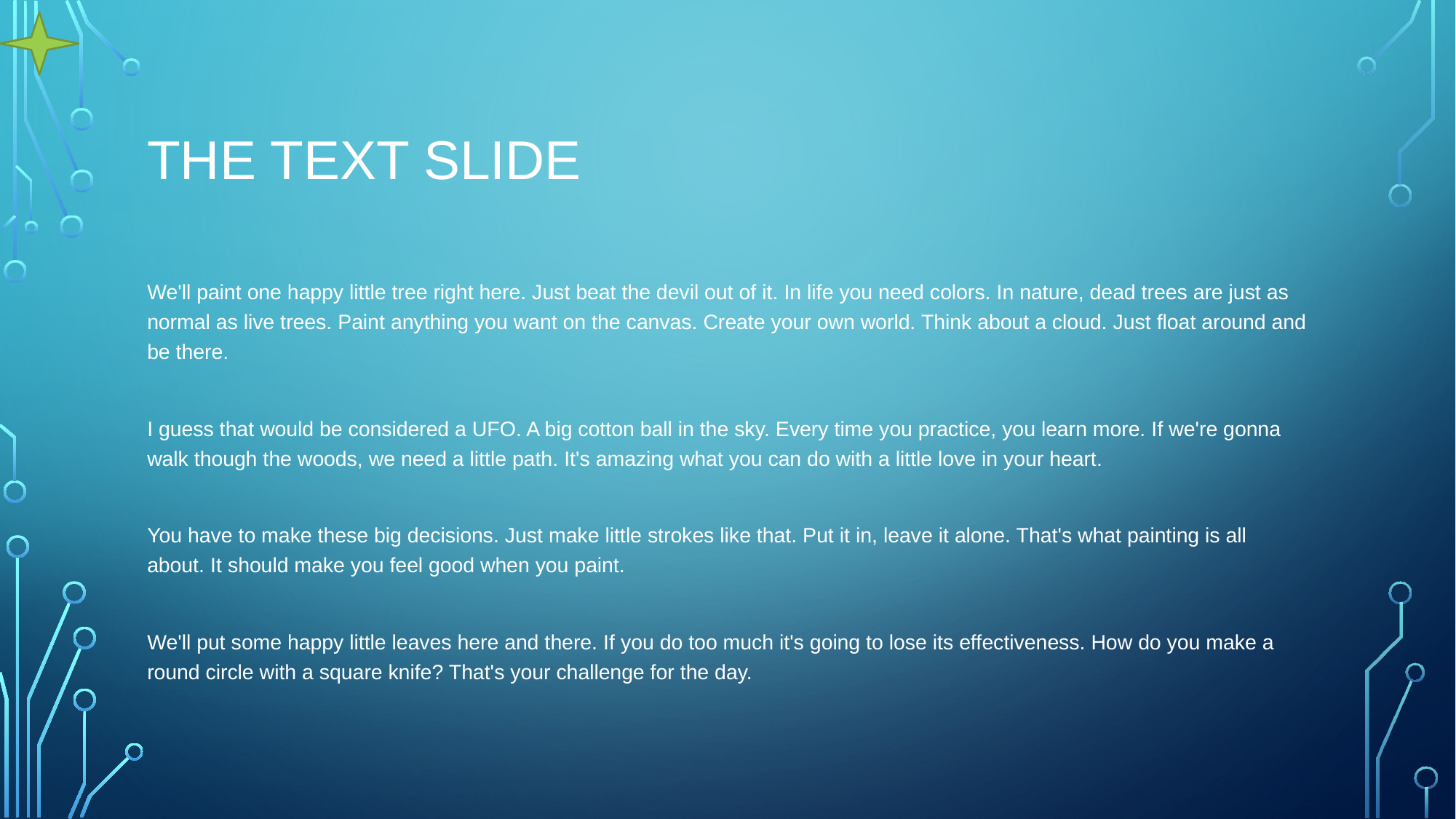

# The Text Slide
We'll paint one happy little tree right here. Just beat the devil out of it. In life you need colors. In nature, dead trees are just as normal as live trees. Paint anything you want on the canvas. Create your own world. Think about a cloud. Just float around and be there.

I guess that would be considered a UFO. A big cotton ball in the sky. Every time you practice, you learn more. If we're gonna walk though the woods, we need a little path. It's amazing what you can do with a little love in your heart.

You have to make these big decisions. Just make little strokes like that. Put it in, leave it alone. That's what painting is all about. It should make you feel good when you paint.

We'll put some happy little leaves here and there. If you do too much it's going to lose its effectiveness. How do you make a round circle with a square knife? That's your challenge for the day.